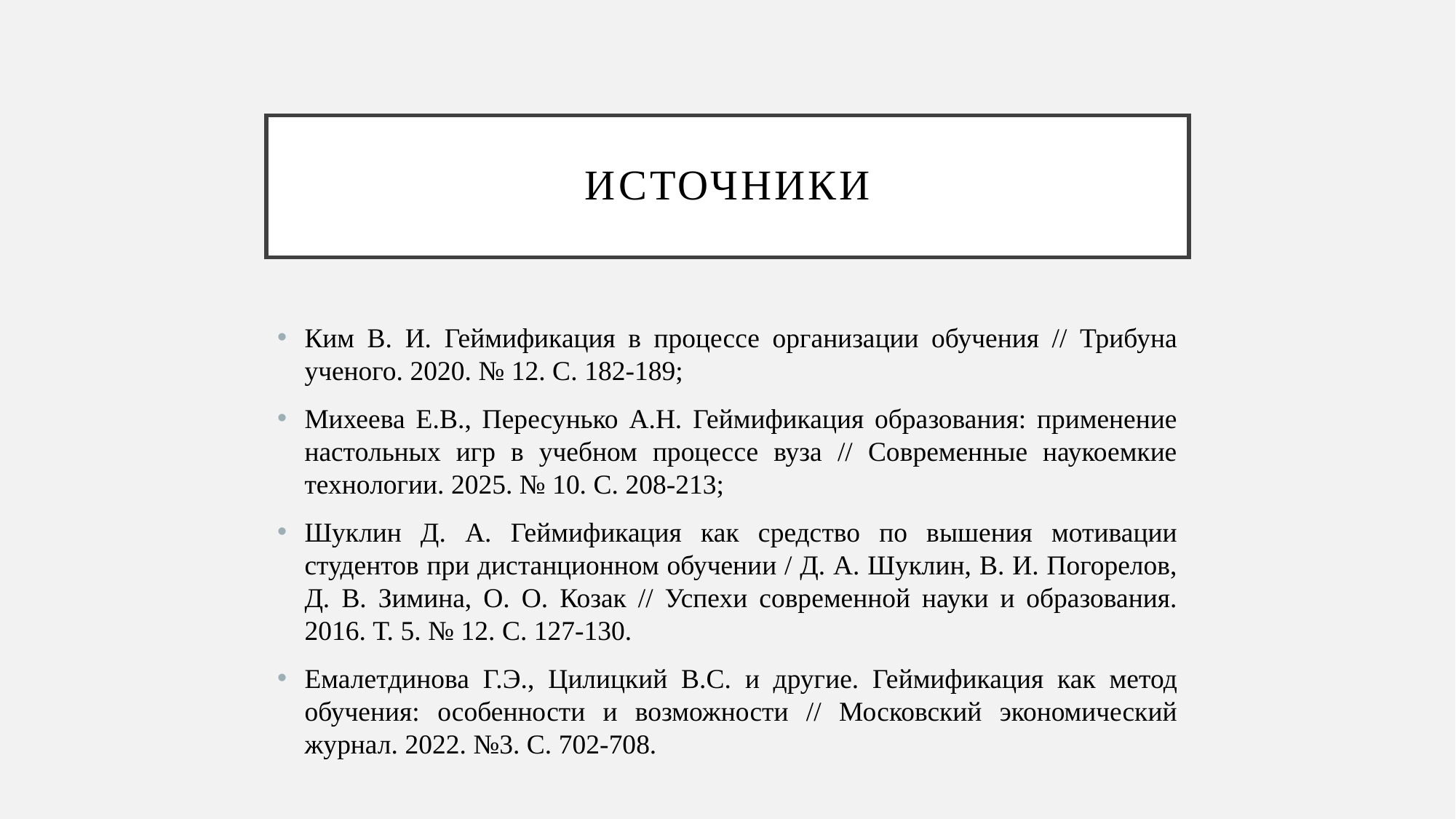

# источники
Ким В. И. Геймификация в процессе организации обучения // Трибуна ученого. 2020. № 12. С. 182-189;
Михеева Е.В., Пересунько А.Н. Геймификация образования: применение настольных игр в учебном процессе вуза // Современные наукоемкие технологии. 2025. № 10. С. 208-213;
Шуклин Д. А. Геймификация как средство по вышения мотивации студентов при дистанционном обучении / Д. А. Шуклин, В. И. Погорелов, Д. В. Зимина, О. О. Козак // Успехи современной науки и образования. 2016. Т. 5. № 12. С. 127-130.
Емалетдинова Г.Э., Цилицкий В.С. и другие. Геймификация как метод обучения: особенности и возможности // Московский экономический журнал. 2022. №3. С. 702-708.